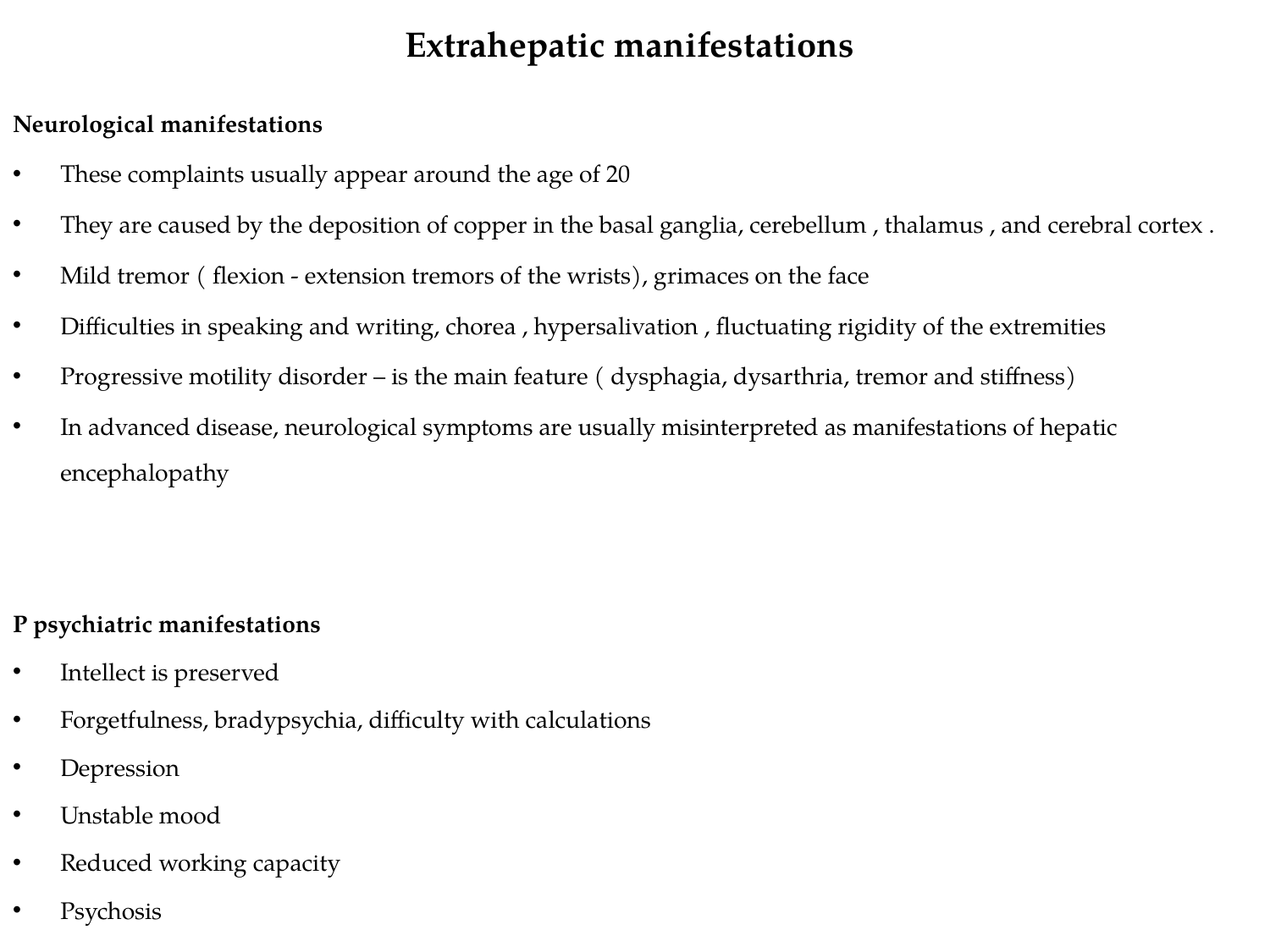

# Extrahepatic manifestations
Neurological manifestations
These complaints usually appear around the age of 20
They are caused by the deposition of copper in the basal ganglia, cerebellum , thalamus , and cerebral cortex .
Mild tremor ( flexion - extension tremors of the wrists), grimaces on the face
Difficulties in speaking and writing, chorea , hypersalivation , fluctuating rigidity of the extremities
Progressive motility disorder – is the main feature ( dysphagia, dysarthria, tremor and stiffness)
In advanced disease, neurological symptoms are usually misinterpreted as manifestations of hepatic encephalopathy

P psychiatric manifestations
Intellect is preserved
Forgetfulness, bradypsychia, difficulty with calculations
Depression
Unstable mood
Reduced working capacity
Psychosis